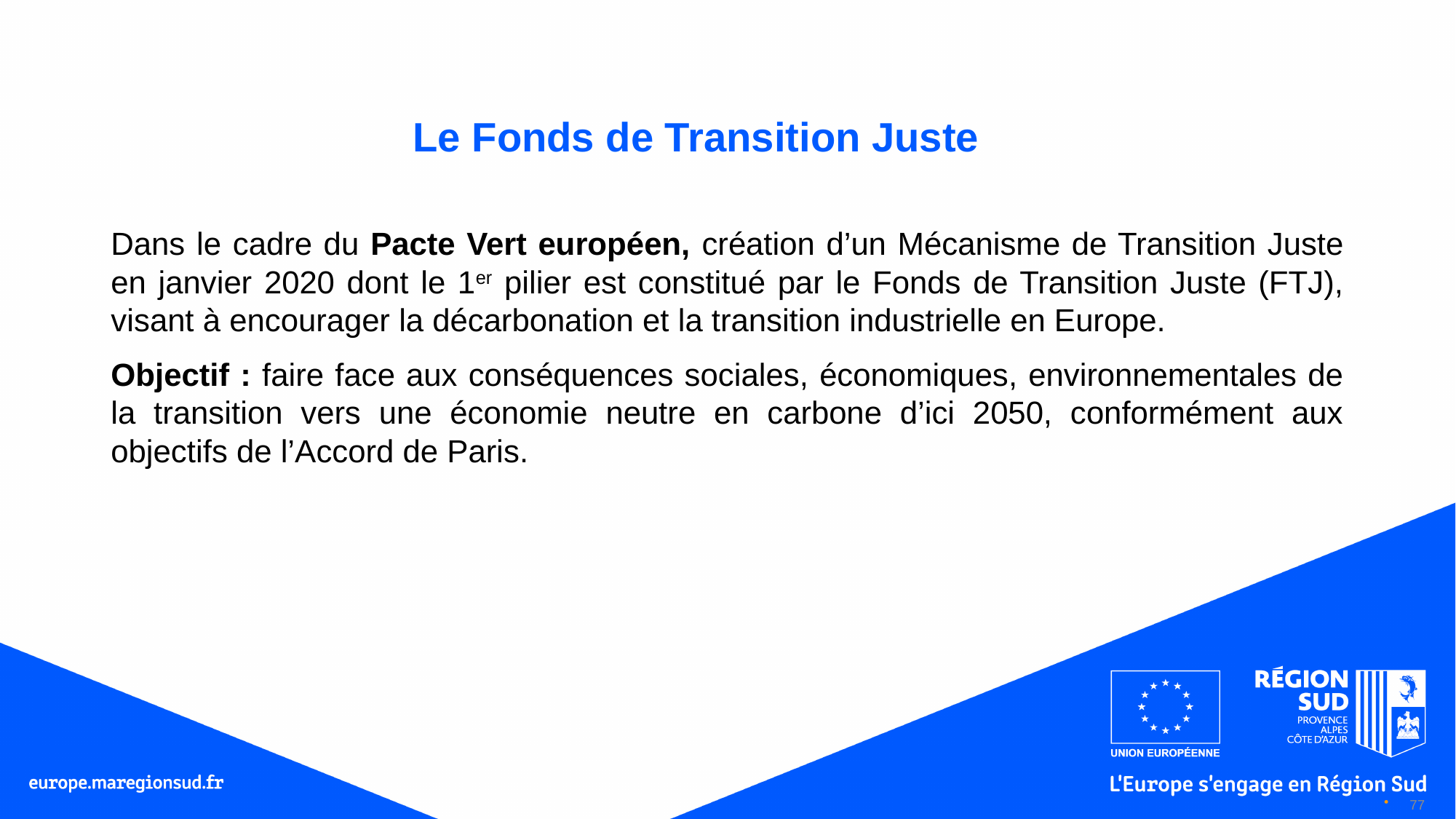

# Le Fonds de Transition Juste
Dans le cadre du Pacte Vert européen, création d’un Mécanisme de Transition Juste en janvier 2020 dont le 1er pilier est constitué par le Fonds de Transition Juste (FTJ), visant à encourager la décarbonation et la transition industrielle en Europe.
Objectif : faire face aux conséquences sociales, économiques, environnementales de la transition vers une économie neutre en carbone d’ici 2050, conformément aux objectifs de l’Accord de Paris.

77